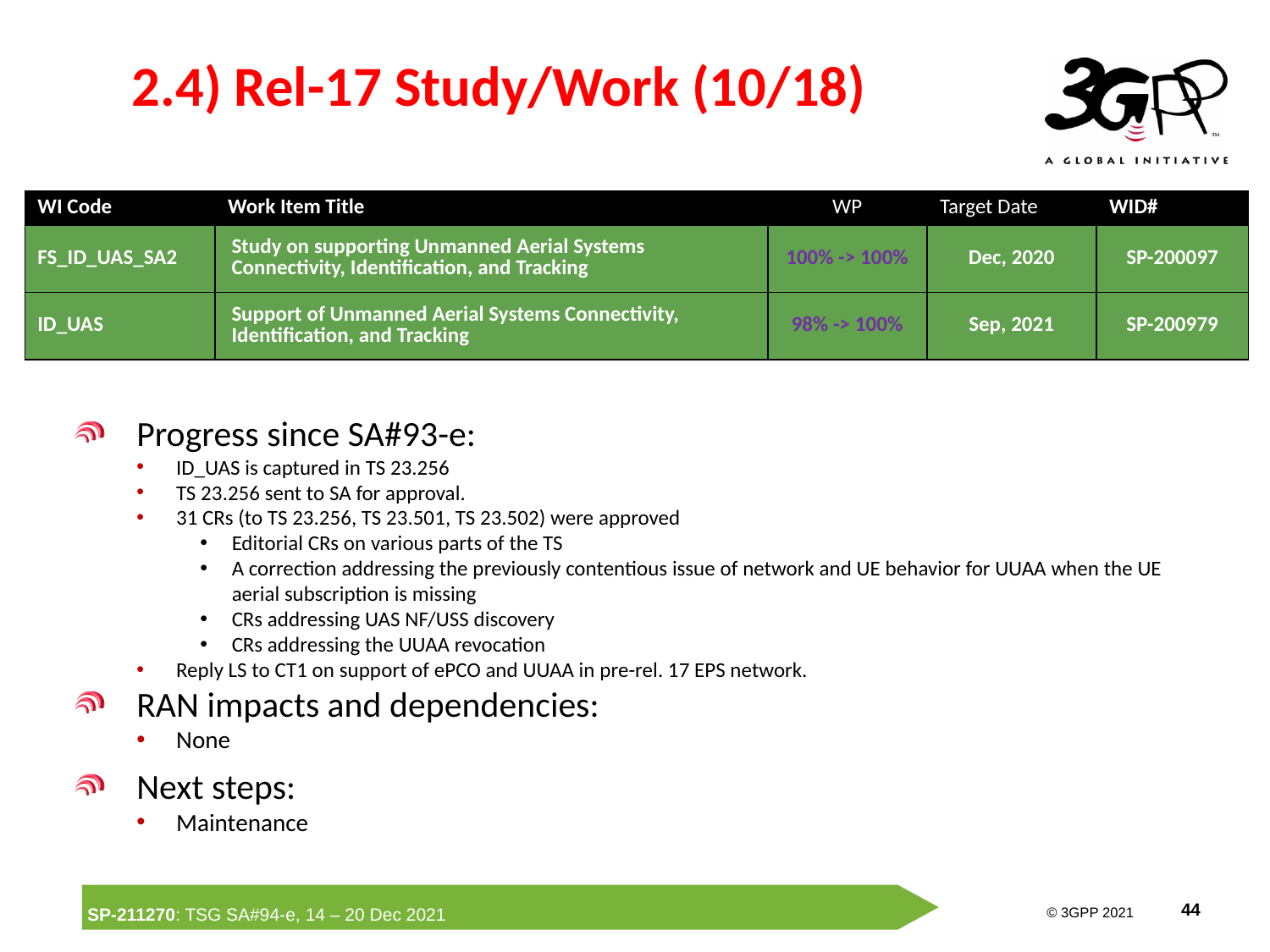

# 2.4) Rel-17 Study/Work (10/18)
| WI Code | Work Item Title | WP | Target Date | WID# |
| --- | --- | --- | --- | --- |
| FS\_ID\_UAS\_SA2 | Study on supporting Unmanned Aerial Systems Connectivity, Identification, and Tracking | 100% -> 100% | Dec, 2020 | SP-200097 |
| ID\_UAS | Support of Unmanned Aerial Systems Connectivity, Identification, and Tracking | 98% -> 100% | Sep, 2021 | SP-200979 |
Progress since SA#93-e:
ID_UAS is captured in TS 23.256
TS 23.256 sent to SA for approval.
31 CRs (to TS 23.256, TS 23.501, TS 23.502) were approved
Editorial CRs on various parts of the TS
A correction addressing the previously contentious issue of network and UE behavior for UUAA when the UE aerial subscription is missing
CRs addressing UAS NF/USS discovery
CRs addressing the UUAA revocation
Reply LS to CT1 on support of ePCO and UUAA in pre-rel. 17 EPS network.
RAN impacts and dependencies:
None
Next steps:
Maintenance